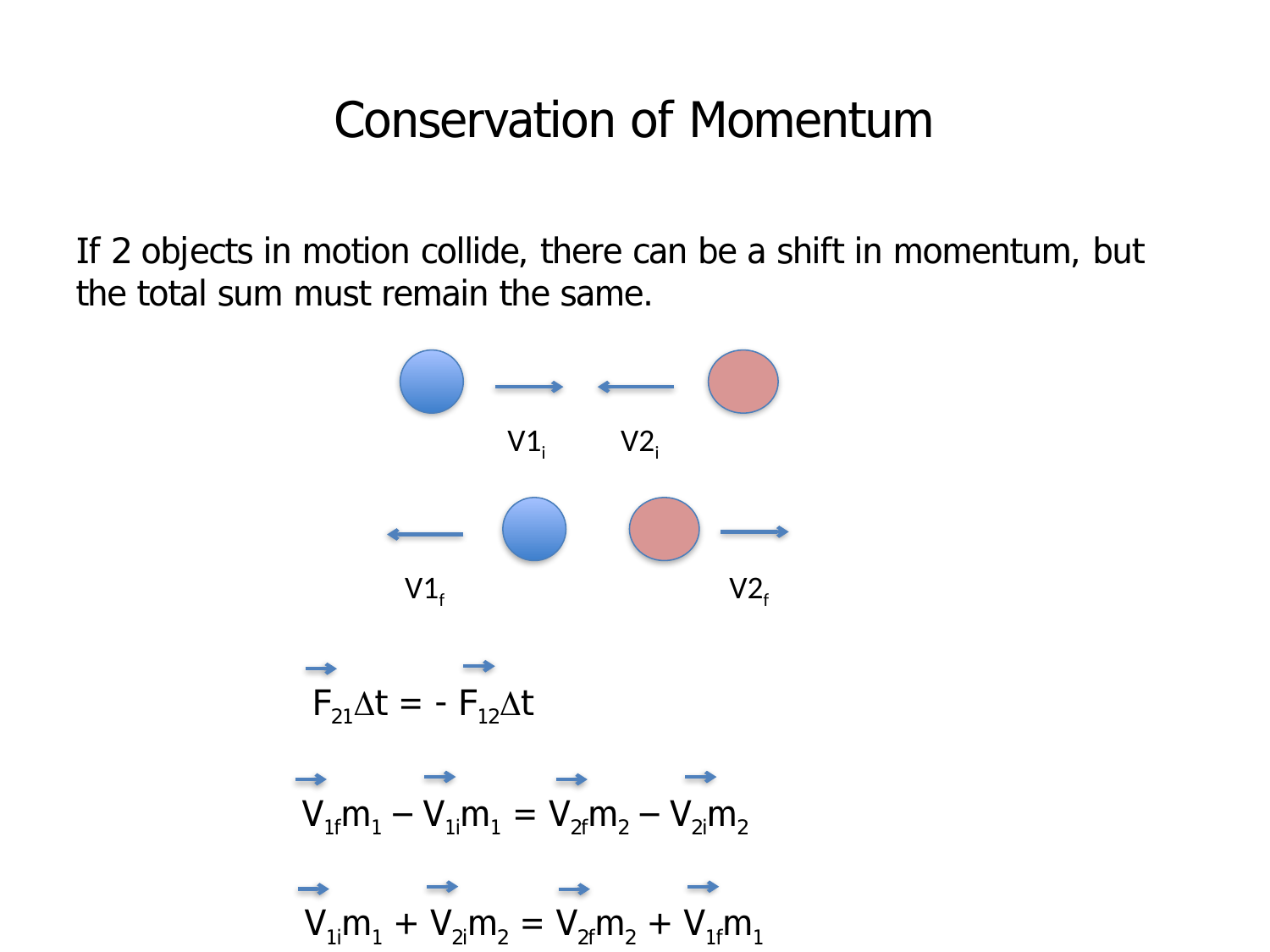

# Conservation of Momentum
If 2 objects in motion collide, there can be a shift in momentum, but the total sum must remain the same.

V1i
V2i

V1f
V2f
F21Δt = - F12Δt
V1fm1 – V1im1 = V2fm2 – V2im2
V1im1 + V2im2 = V2fm2 + V1fm1